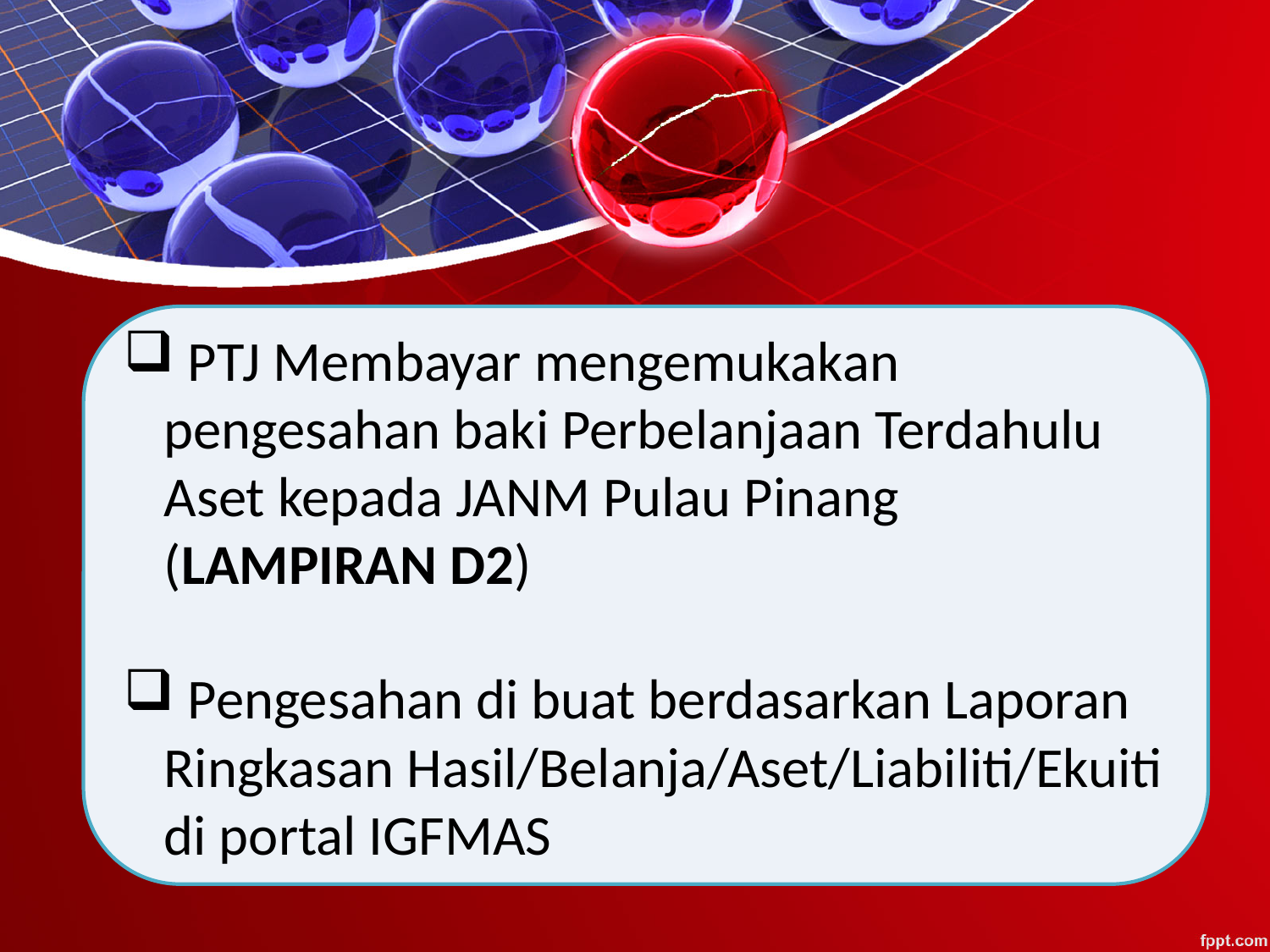

PTJ Membayar mengemukakan pengesahan baki Perbelanjaan Terdahulu Aset kepada JANM Pulau Pinang (LAMPIRAN D2)
 Pengesahan di buat berdasarkan Laporan Ringkasan Hasil/Belanja/Aset/Liabiliti/Ekuiti di portal IGFMAS